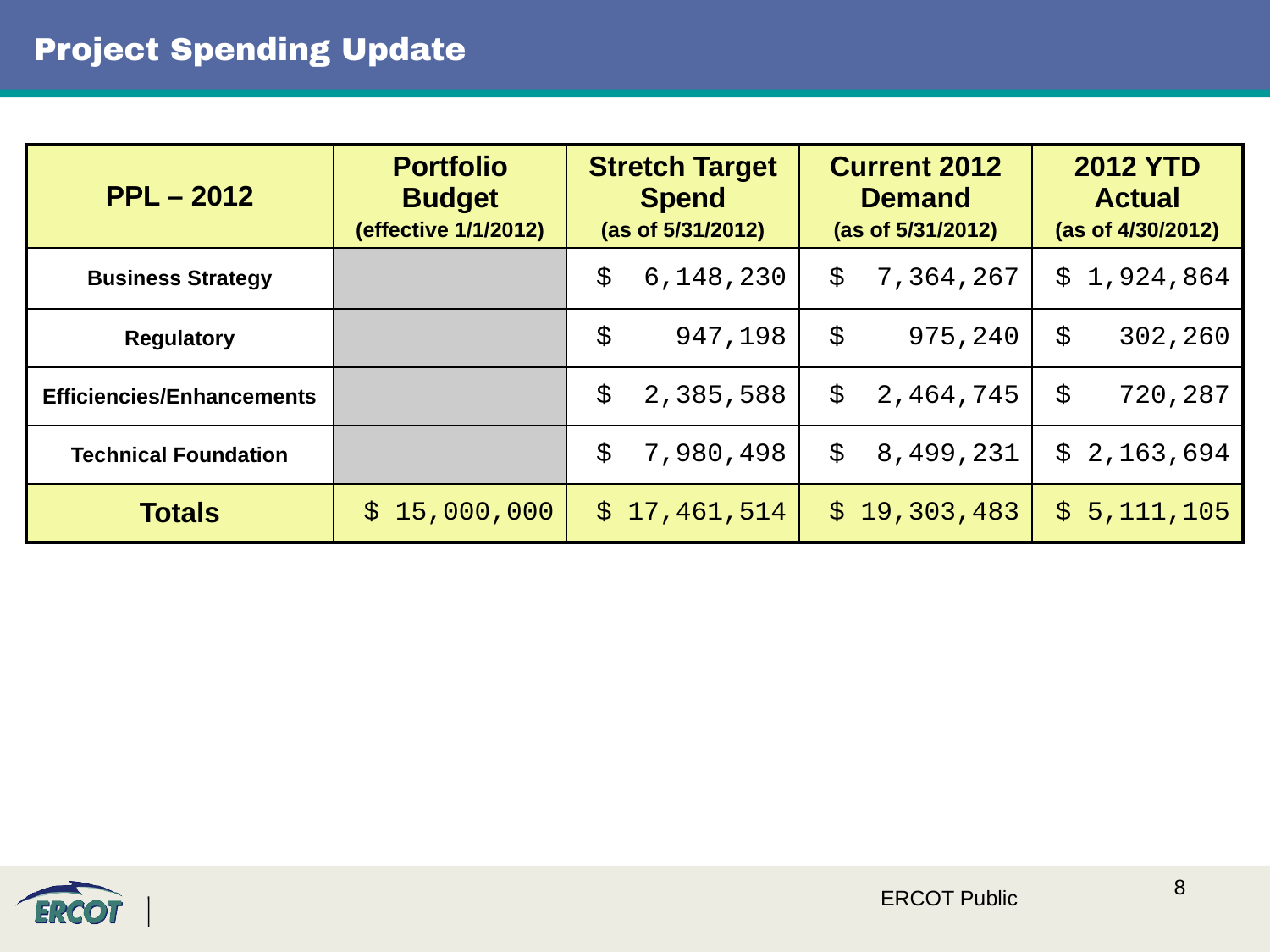

# Project Spending Update
| PPL – 2012 | Portfolio Budget (effective 1/1/2012) | Stretch Target Spend (as of 5/31/2012) | Current 2012 Demand (as of 5/31/2012) | 2012 YTD Actual (as of 4/30/2012) |
| --- | --- | --- | --- | --- |
| Business Strategy |  | $ 6,148,230 | $ 7,364,267 | $ 1,924,864 |
| Regulatory |  | $ 947,198 | $ 975,240 | $ 302,260 |
| Efficiencies/Enhancements |  | $ 2,385,588 | $ 2,464,745 | $ 720,287 |
| Technical Foundation |  | $ 7,980,498 | $ 8,499,231 | $ 2,163,694 |
| Totals | $ 15,000,000 | $ 17,461,514 | $ 19,303,483 | $ 5,111,105 |
ERCOT Public